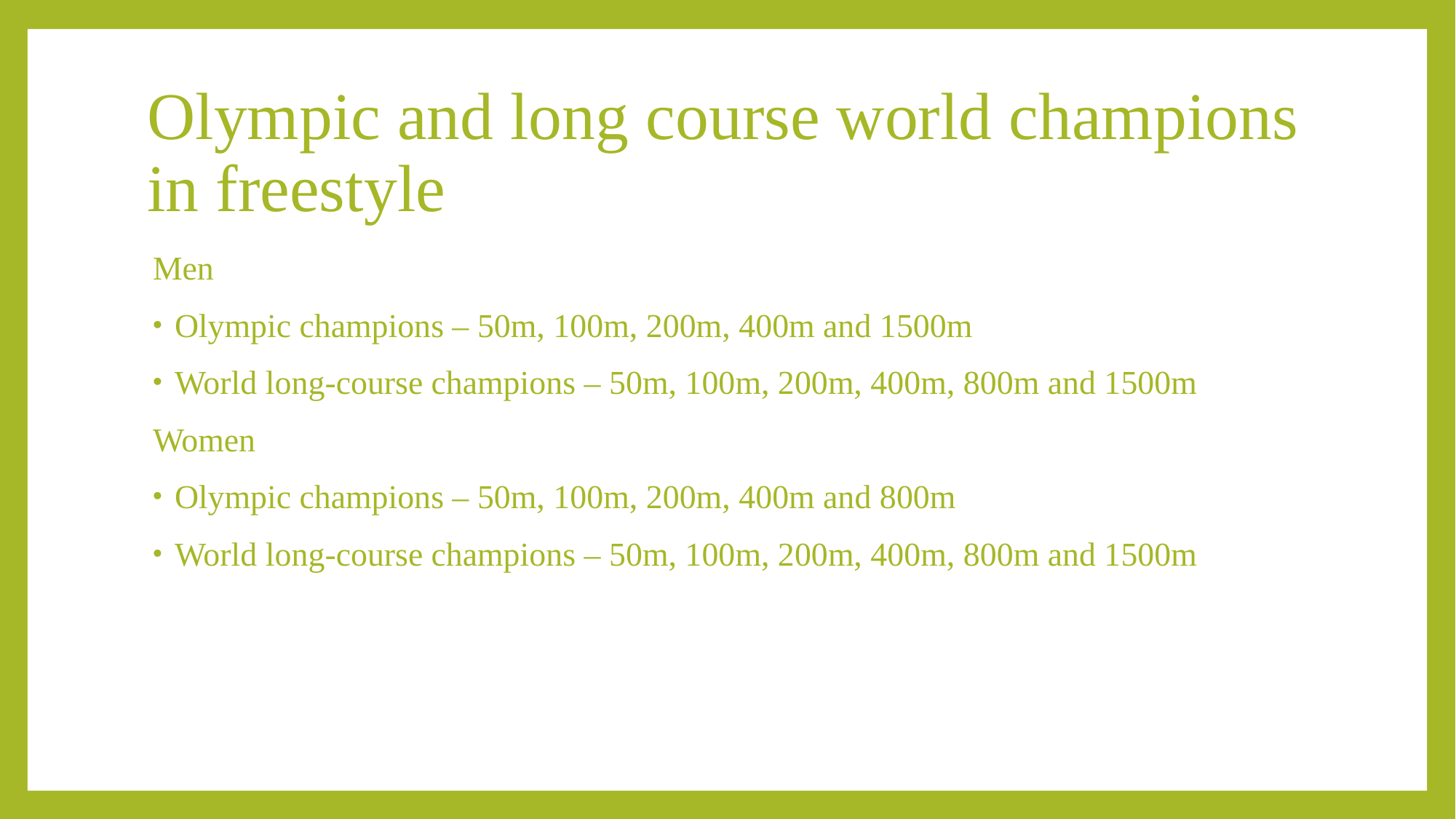

# Olympic and long course world champions in freestyle
Men
Olympic champions – 50m, 100m, 200m, 400m and 1500m
World long-course champions – 50m, 100m, 200m, 400m, 800m and 1500m
Women
Olympic champions – 50m, 100m, 200m, 400m and 800m
World long-course champions – 50m, 100m, 200m, 400m, 800m and 1500m